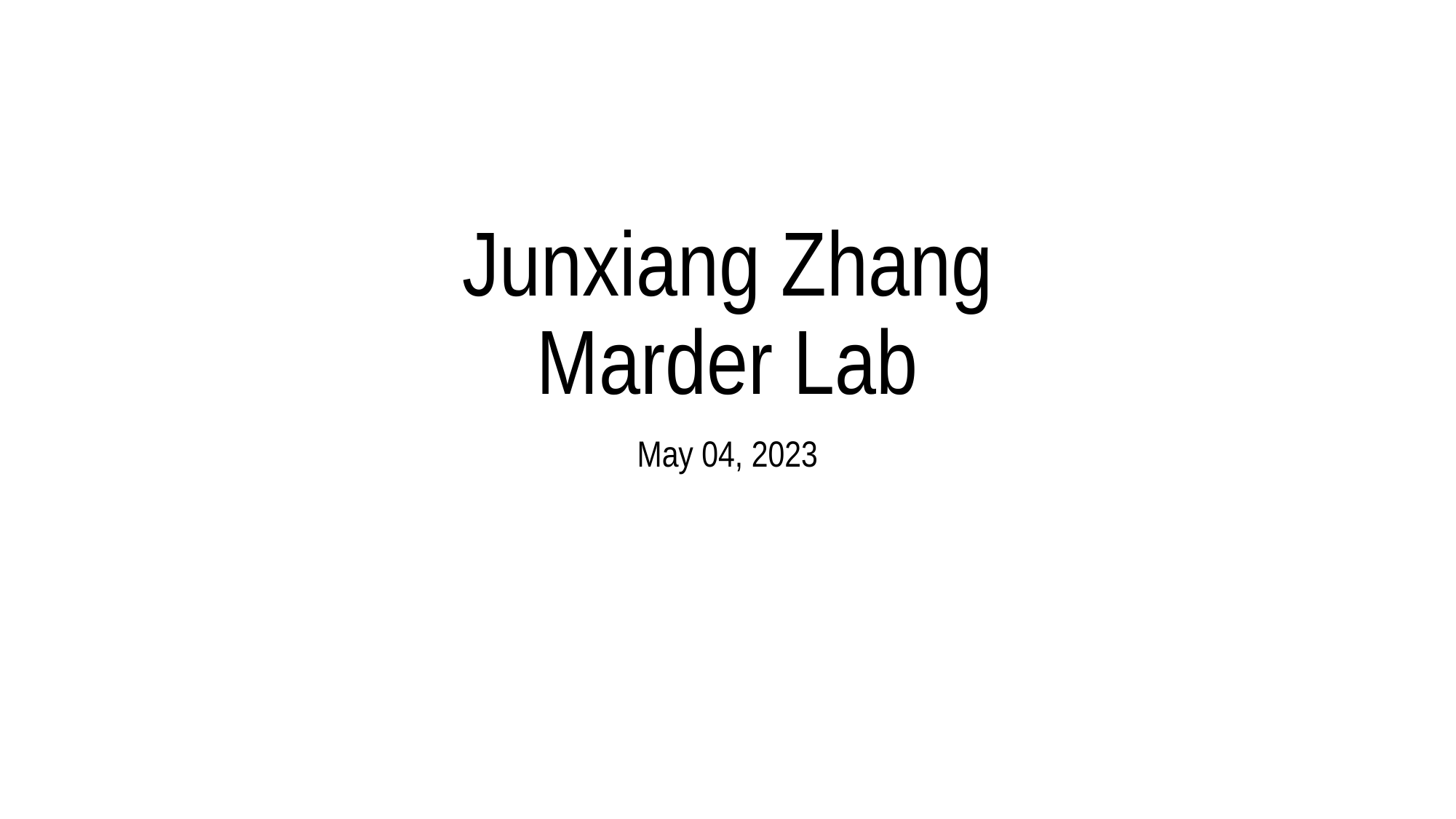

# Junxiang Zhang Marder Lab
May 04, 2023